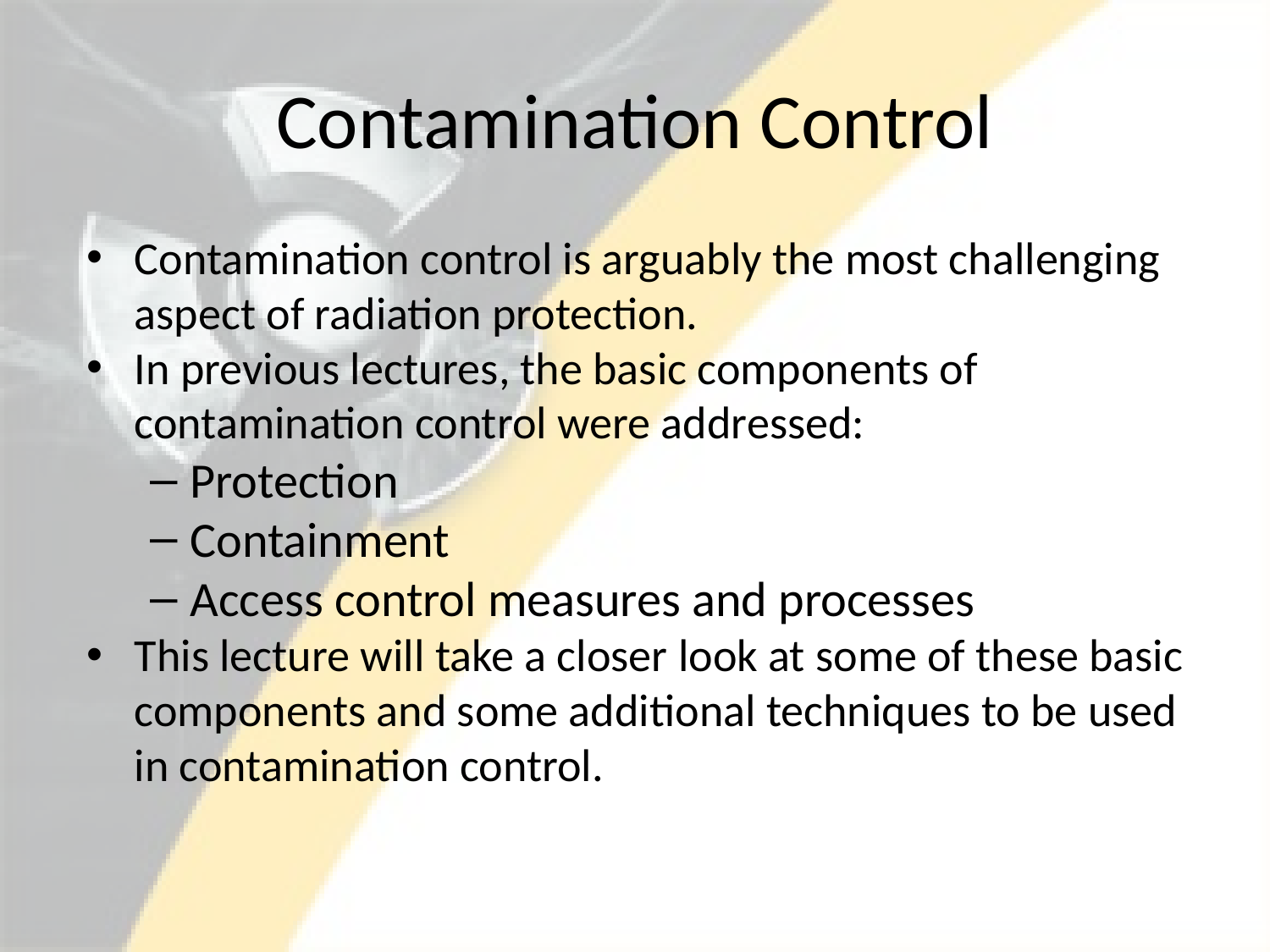

# Contamination Control
Contamination control is arguably the most challenging aspect of radiation protection.
In previous lectures, the basic components of contamination control were addressed:
Protection
Containment
Access control measures and processes
This lecture will take a closer look at some of these basic components and some additional techniques to be used in contamination control.